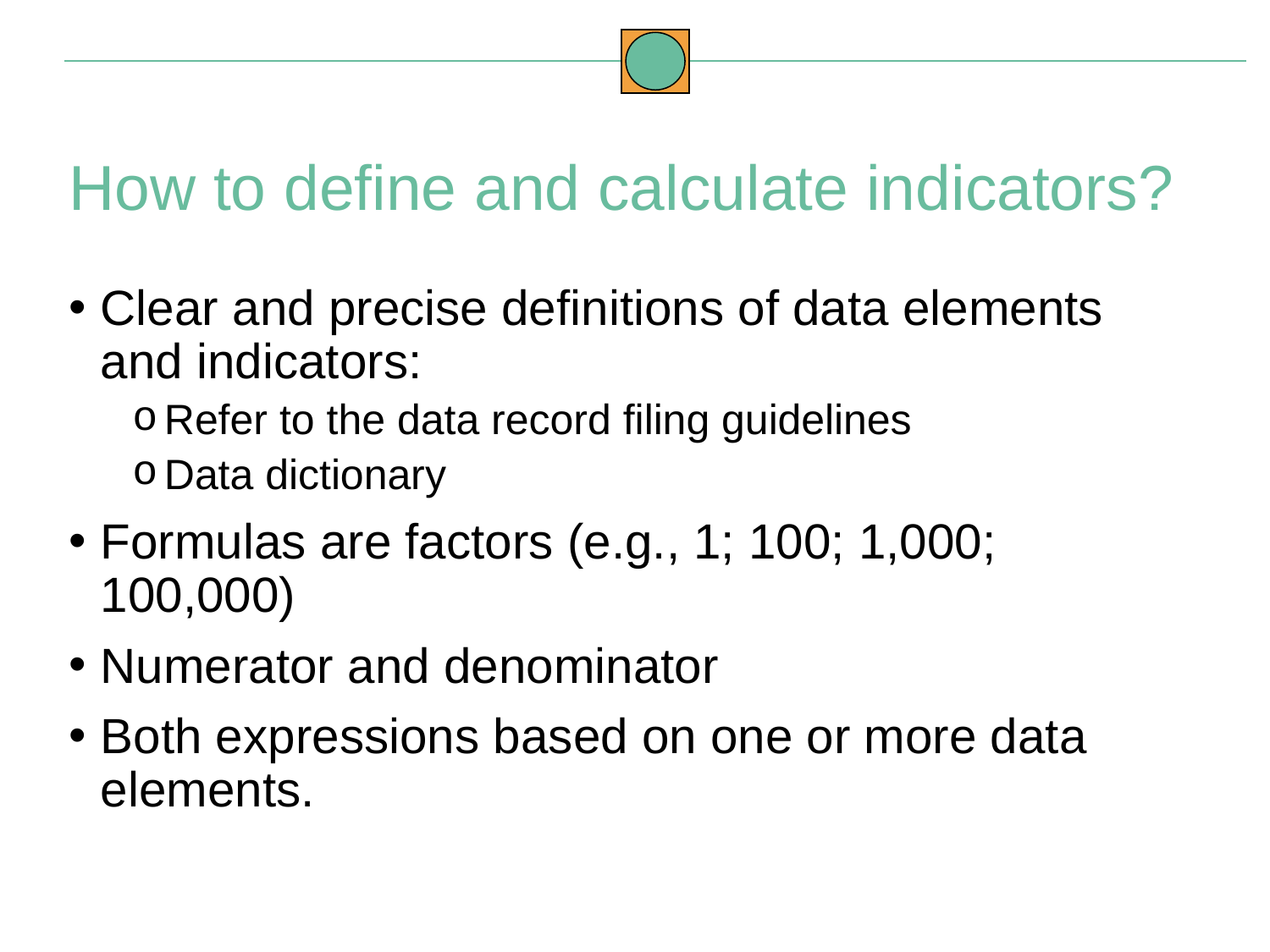

How to define and calculate indicators?
Clear and precise definitions of data elements and indicators:
Refer to the data record filing guidelines
Data dictionary
Formulas are factors (e.g., 1; 100; 1,000; 100,000)
Numerator and denominator
Both expressions based on one or more data elements.